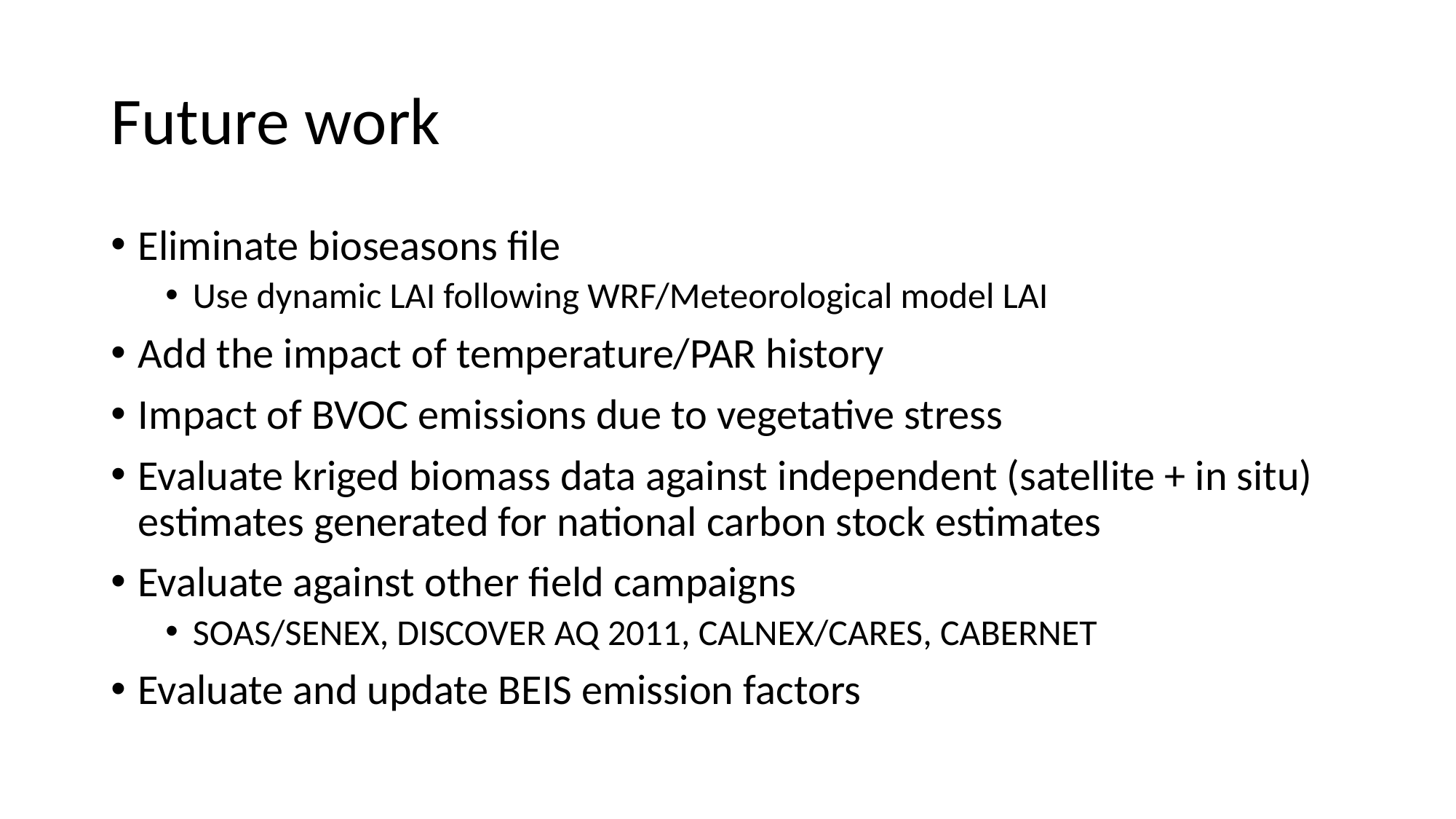

# Future work
Eliminate bioseasons file
Use dynamic LAI following WRF/Meteorological model LAI
Add the impact of temperature/PAR history
Impact of BVOC emissions due to vegetative stress
Evaluate kriged biomass data against independent (satellite + in situ) estimates generated for national carbon stock estimates
Evaluate against other field campaigns
SOAS/SENEX, DISCOVER AQ 2011, CALNEX/CARES, CABERNET
Evaluate and update BEIS emission factors